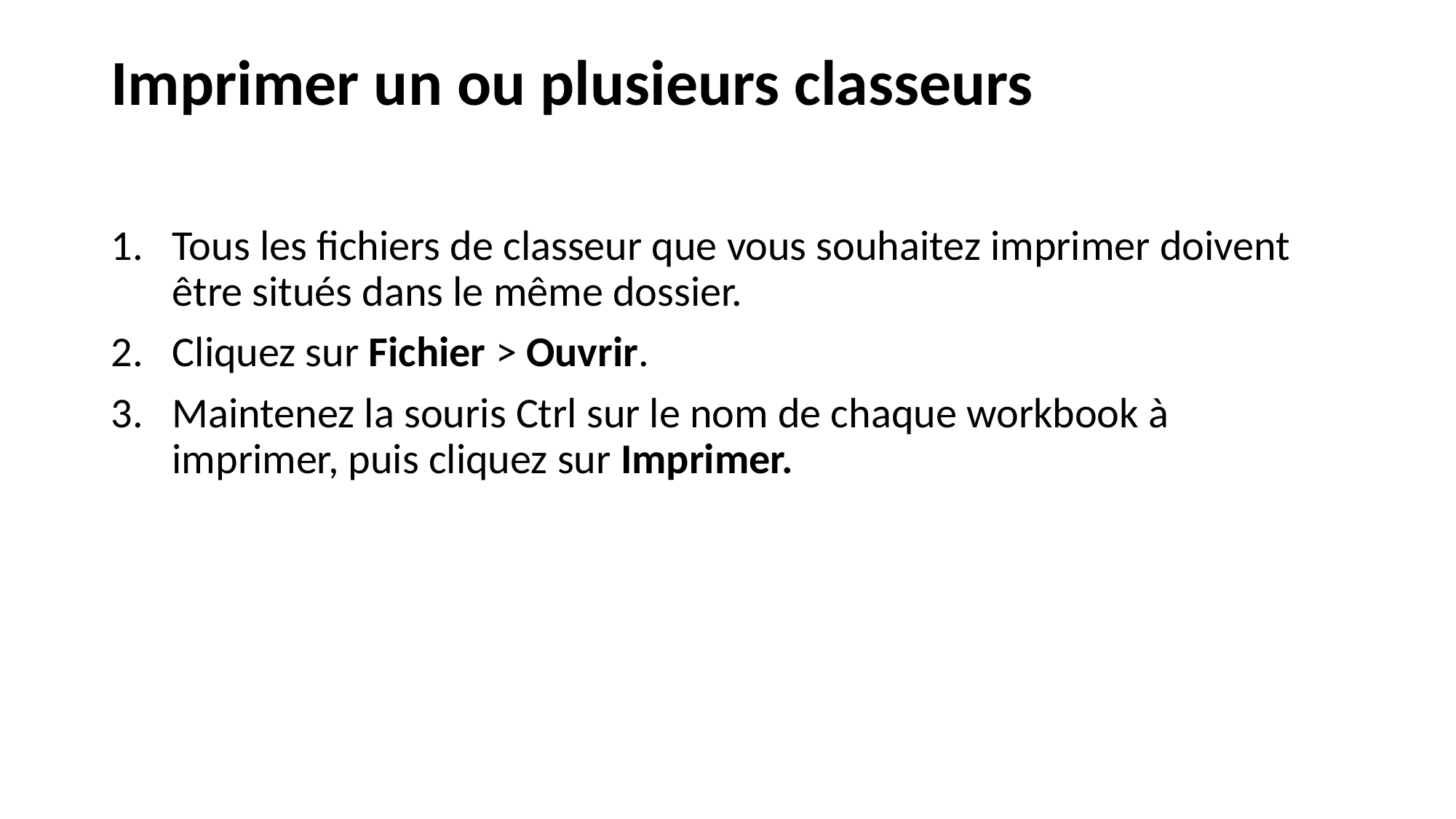

# Imprimer un ou plusieurs classeurs
Tous les fichiers de classeur que vous souhaitez imprimer doivent être situés dans le même dossier.
Cliquez sur Fichier > Ouvrir.
Maintenez la souris Ctrl sur le nom de chaque workbook à imprimer, puis cliquez sur Imprimer.